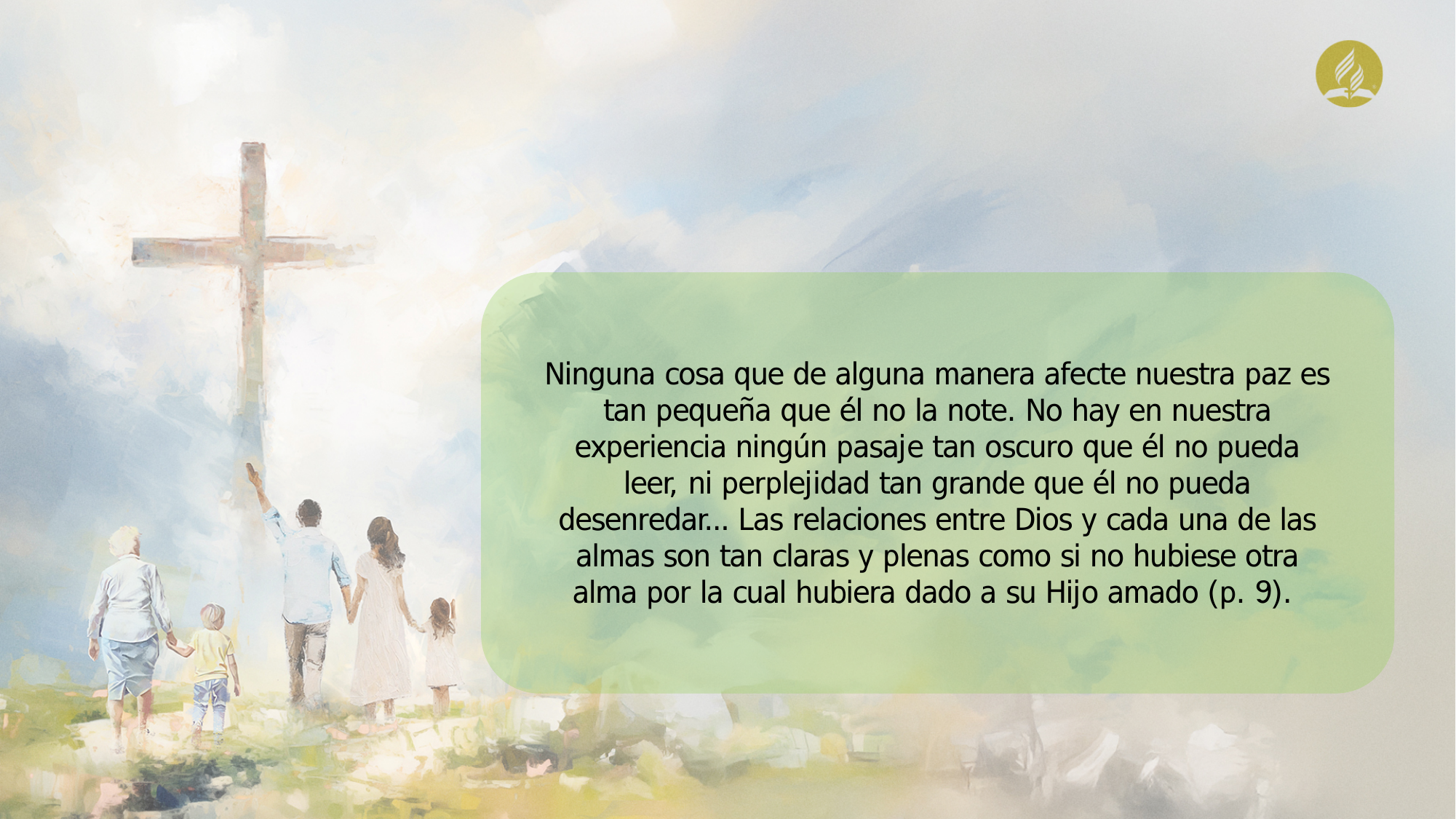

Ninguna cosa que de alguna manera afecte nuestra paz es tan pequeña que él no la note. No hay en nuestra experiencia ningún pasaje tan oscuro que él no pueda leer, ni perplejidad tan grande que él no pueda desenredar… Las relaciones entre Dios y cada una de las almas son tan claras y plenas como si no hubiese otra alma por la cual hubiera dado a su Hijo amado (p. 9).